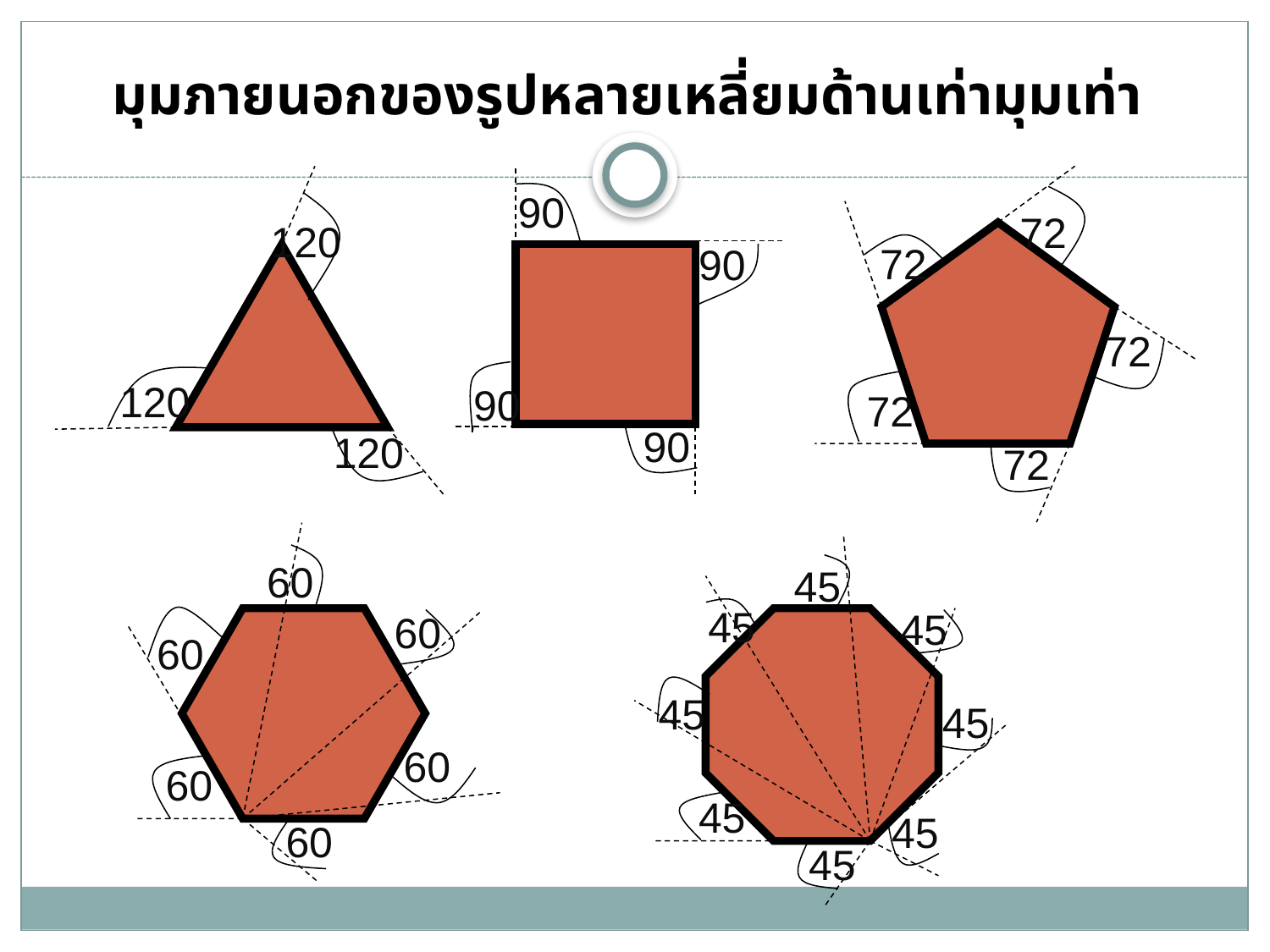

# มุมภายนอกของรูปหลายเหลี่ยมด้านเท่ามุมเท่า

120

120
120

90

90

90
90

72

72

72

72
72

60
60

60
60
60

60

45

45
45

45
45

45

45

45